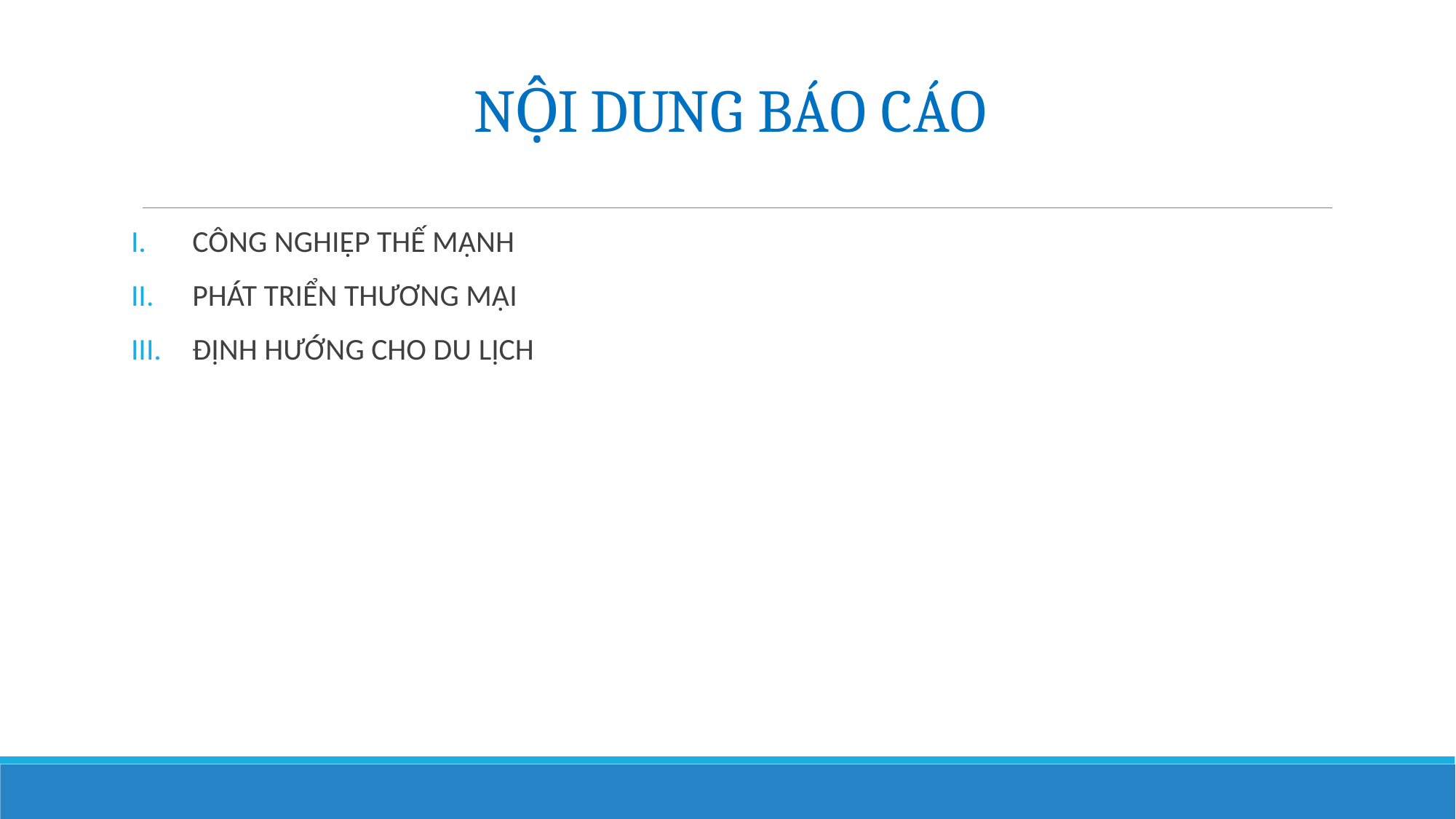

# NỘI DUNG BÁO CÁO
CÔNG NGHIỆP THẾ MẠNH
PHÁT TRIỂN THƯƠNG MẠI
ĐỊNH HƯỚNG CHO DU LỊCH